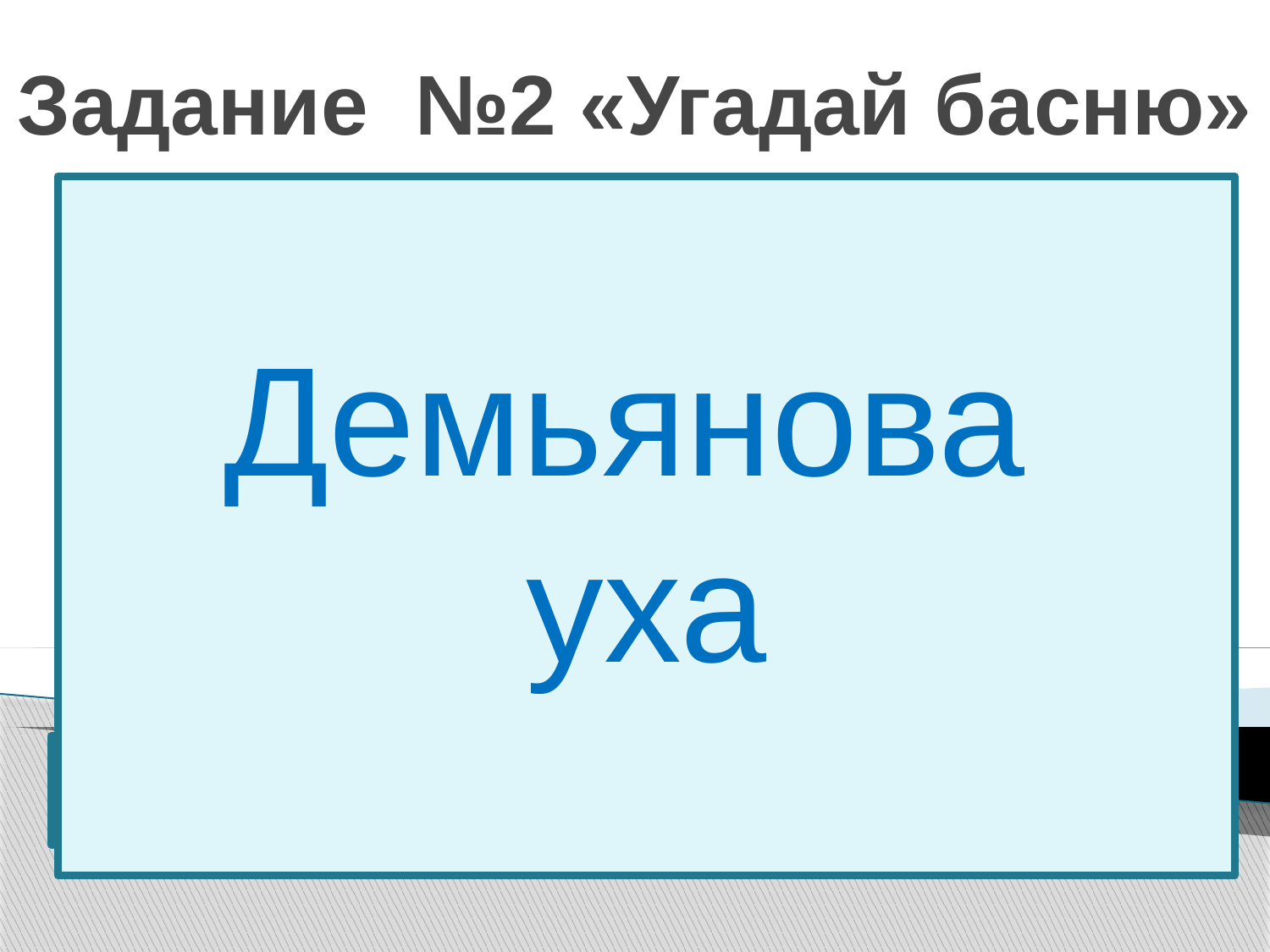

# Задание  №2 «Угадай басню»
Демьянова
уха

5. В этой басне главные герои – люди.
4. Эти люди жили близко друг от друга.
3. Один из них удачно сходил на рыбалку
2. А теперь яро исполнял основной закон гостеприимства.
1. Второго героя звали Фока.